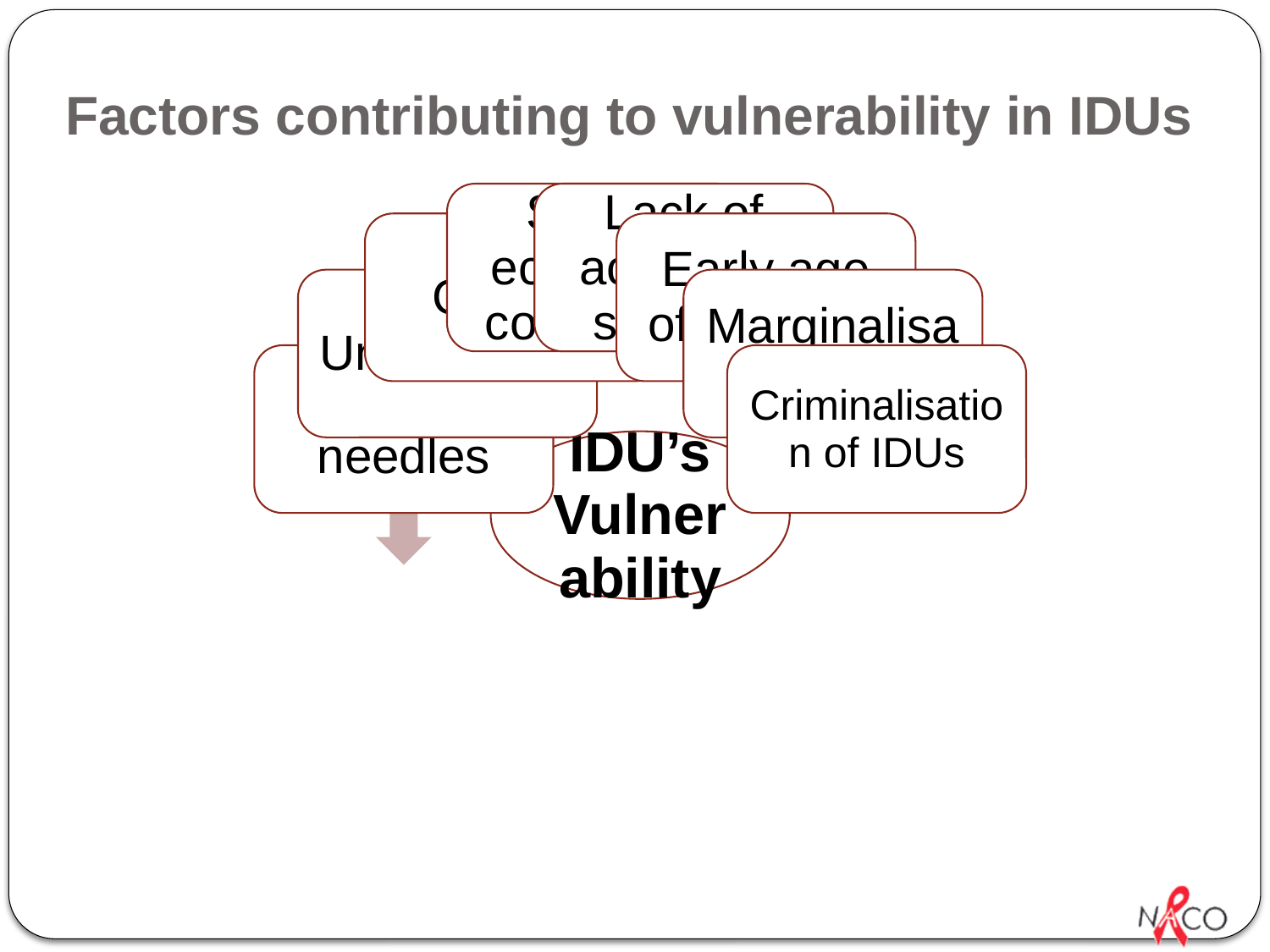

# Factors contributing to vulnerability in IDUs
IDU’s Vulnerability
Unsafe Sex
Gender